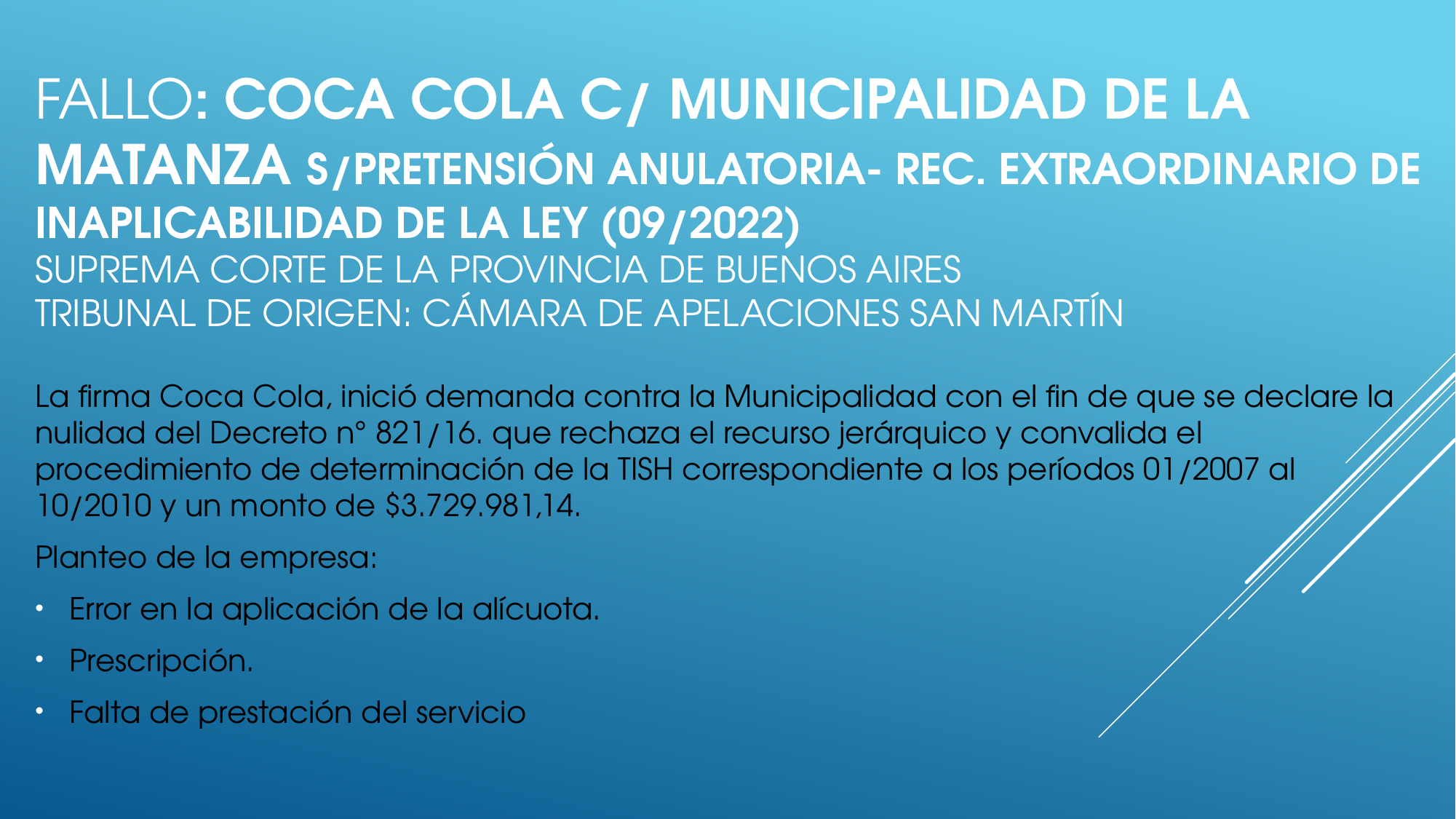

# Fallo: coca cola c/ municipalidad de la matanza s/pretensión anulatoria- rec. Extraordinario de inaplicabilidad de la ley (09/2022) Suprema Corte de la Provincia de Buenos Aires tribunal de origen: cámara de apelaciones san martín
La firma Coca Cola, inició demanda contra la Municipalidad con el fin de que se declare la nulidad del Decreto n° 821/16. que rechaza el recurso jerárquico y convalida el procedimiento de determinación de la TISH correspondiente a los períodos 01/2007 al 10/2010 y un monto de $3.729.981,14.
Planteo de la empresa:
Error en la aplicación de la alícuota.
Prescripción.
Falta de prestación del servicio